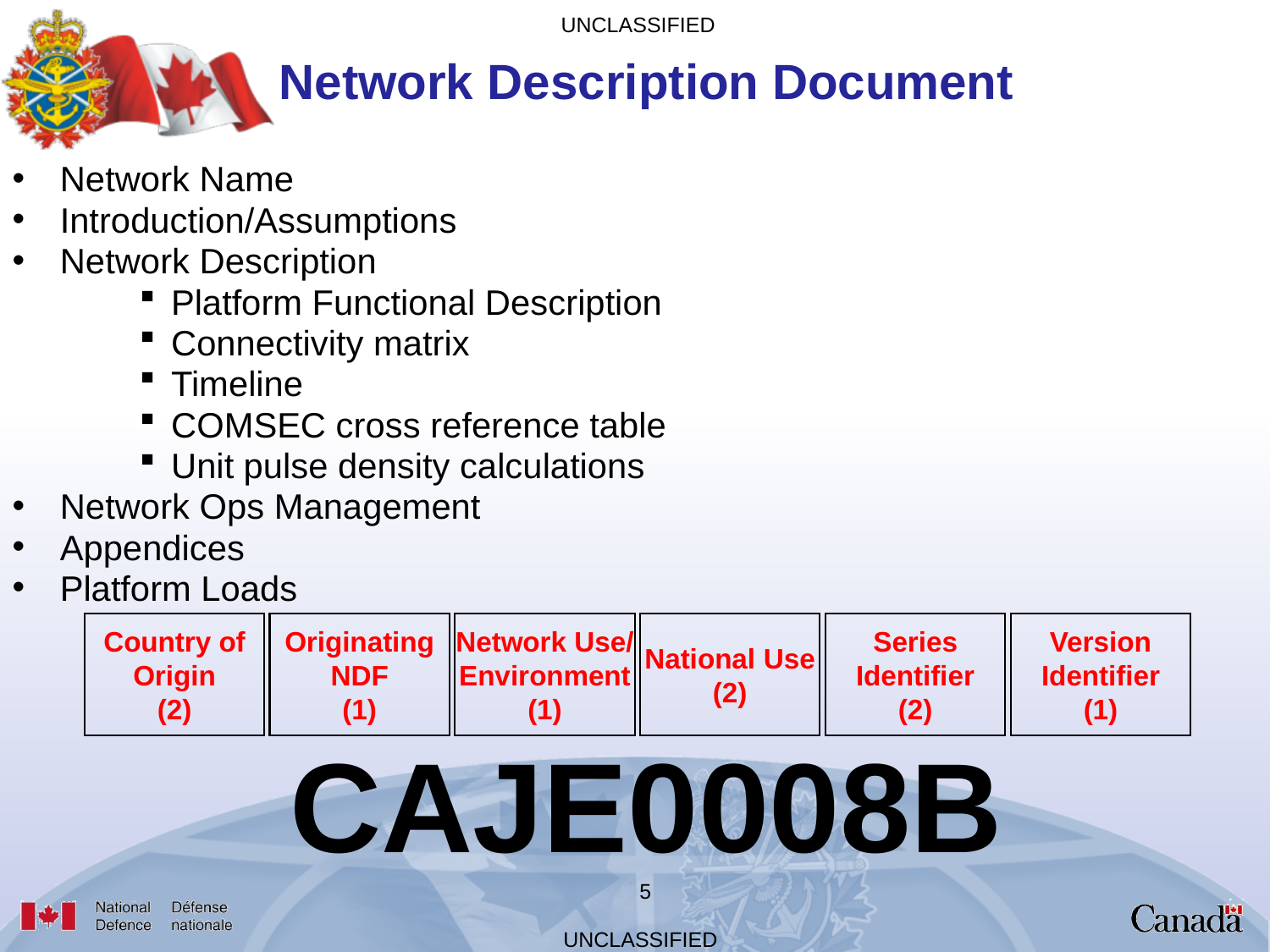

# Network Description Document
Network Name
Introduction/Assumptions
Network Description
Platform Functional Description
Connectivity matrix
Timeline
COMSEC cross reference table
Unit pulse density calculations
Network Ops Management
Appendices
Platform Loads

Country of
Origin
(2)
Originating
NDF
(1)
Network Use/
Environment
(1)
National Use
(2)
Series
Identifier
(2)
Version
Identifier
(1)
CAJE0008B